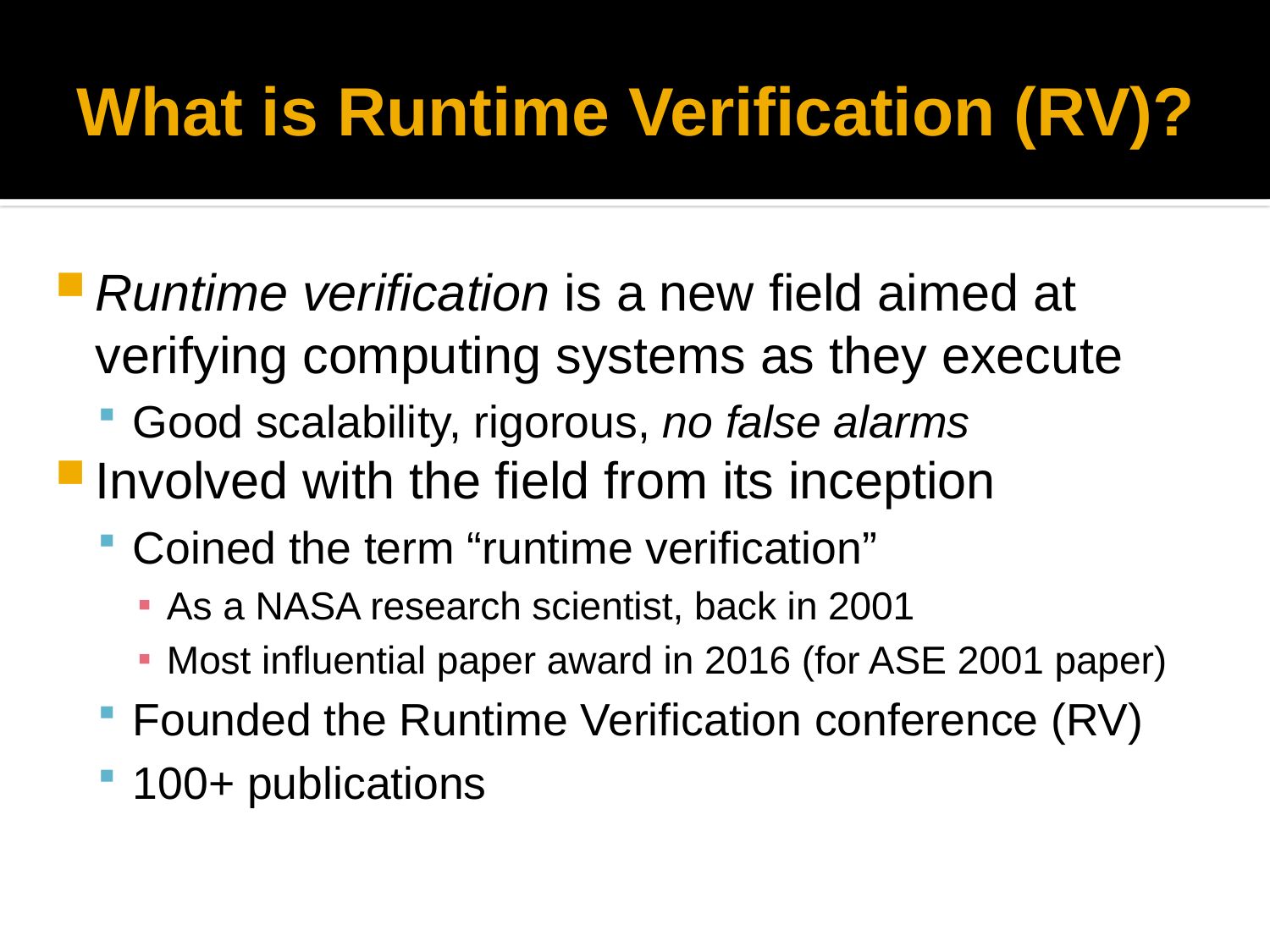

# What is Runtime Verification (RV)?
Runtime verification is a new field aimed at verifying computing systems as they execute
Good scalability, rigorous, no false alarms
Involved with the field from its inception
Coined the term “runtime verification”
As a NASA research scientist, back in 2001
Most influential paper award in 2016 (for ASE 2001 paper)
Founded the Runtime Verification conference (RV)
100+ publications